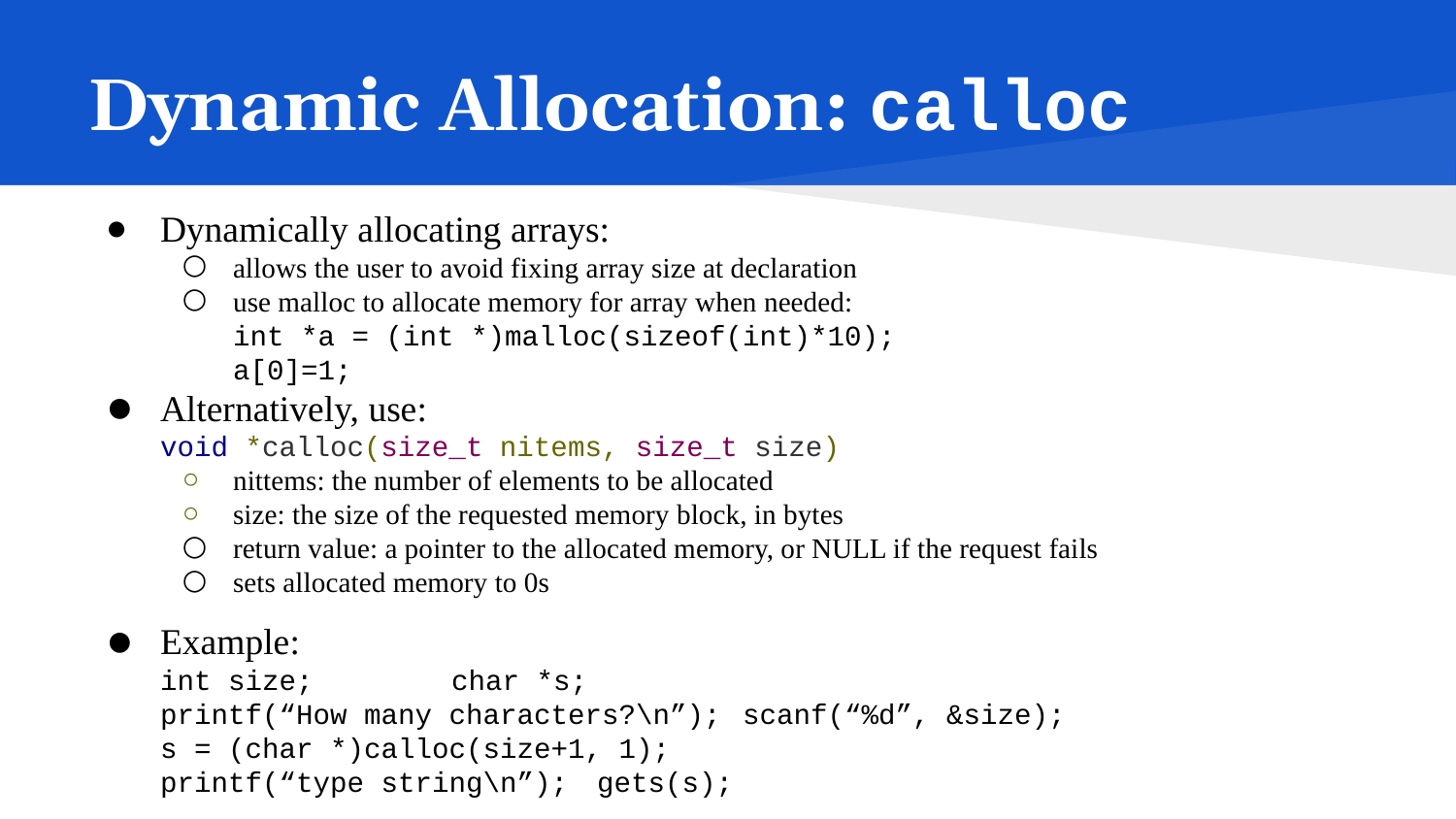

# Dynamic Allocation: calloc
Dynamically allocating arrays:
allows the user to avoid fixing array size at declaration
use malloc to allocate memory for array when needed:
int *a = (int *)malloc(sizeof(int)*10);
a[0]=1;
Alternatively, use:
void *calloc(size_t nitems, size_t size)
nittems: the number of elements to be allocated
size: the size of the requested memory block, in bytes
return value: a pointer to the allocated memory, or NULL if the request fails
sets allocated memory to 0s
Example:
int size; 	char *s;
printf(“How many characters?\n”);	scanf(“%d”, &size);
s = (char *)calloc(size+1, 1);
printf(“type string\n”);	gets(s);